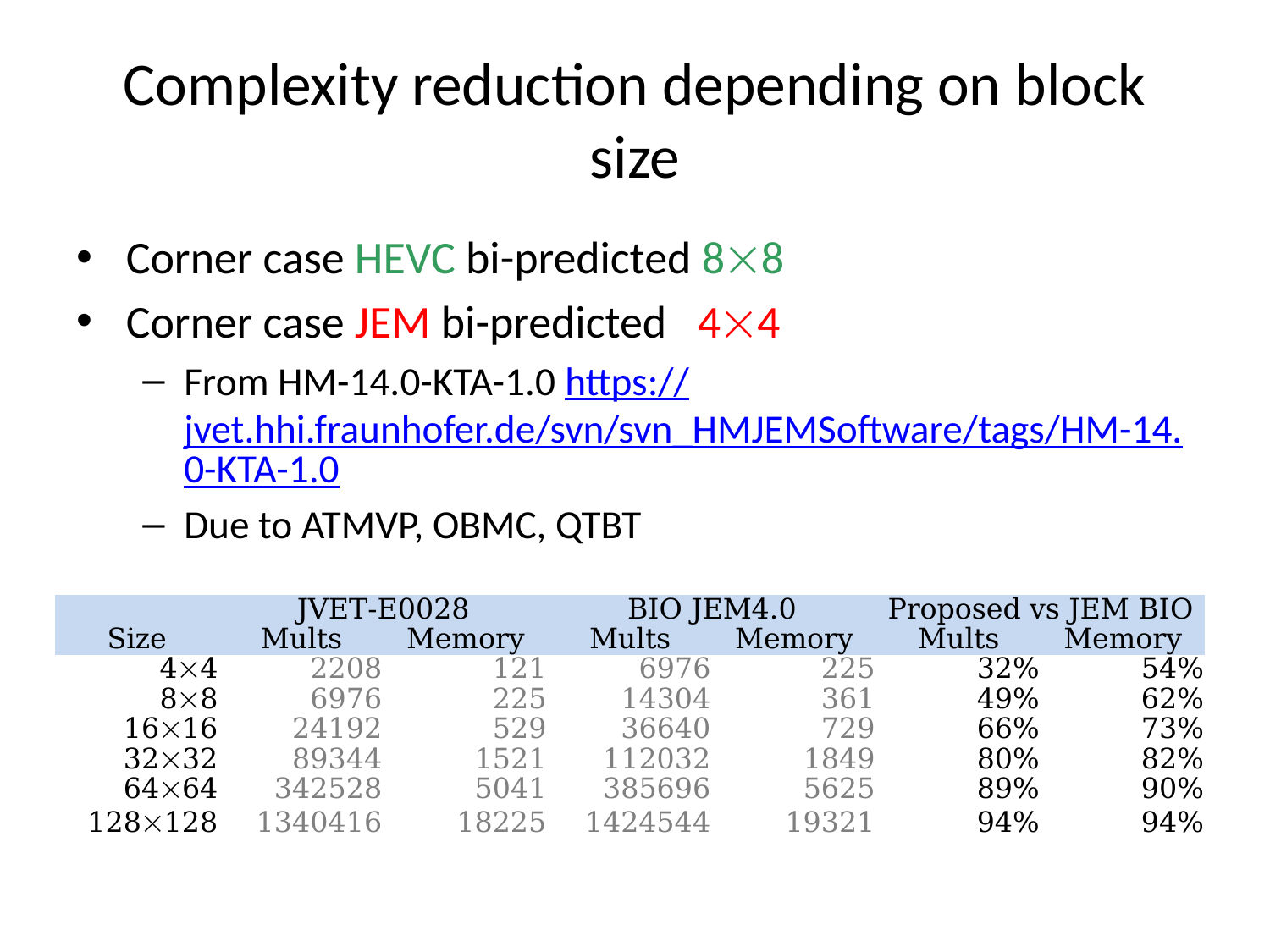

# Complexity reduction depending on block size
Corner case HEVC bi-predicted 8×8
Corner case JEM bi-predicted   4×4
From HM-14.0-KTA-1.0 https://jvet.hhi.fraunhofer.de/svn/svn_HMJEMSoftware/tags/HM-14.0-KTA-1.0
Due to ATMVP, OBMC, QTBT

|  | JVET-E0028 |  | BIO JEM4.0 |  | Proposed vs JEM BIO |  |
| --- | --- | --- | --- | --- | --- | --- |
| Size | Mults | Memory | Mults | Memory | Mults | Memory |
| 4×4 | 2208 | 121 | 6976 | 225 | 32% | 54% |
| 8×8 | 6976 | 225 | 14304 | 361 | 49% | 62% |
| 16×16 | 24192 | 529 | 36640 | 729 | 66% | 73% |
| 32×32 | 89344 | 1521 | 112032 | 1849 | 80% | 82% |
| 64×64 | 342528 | 5041 | 385696 | 5625 | 89% | 90% |
| 128×128 | 1340416 | 18225 | 1424544 | 19321 | 94% | 94% |